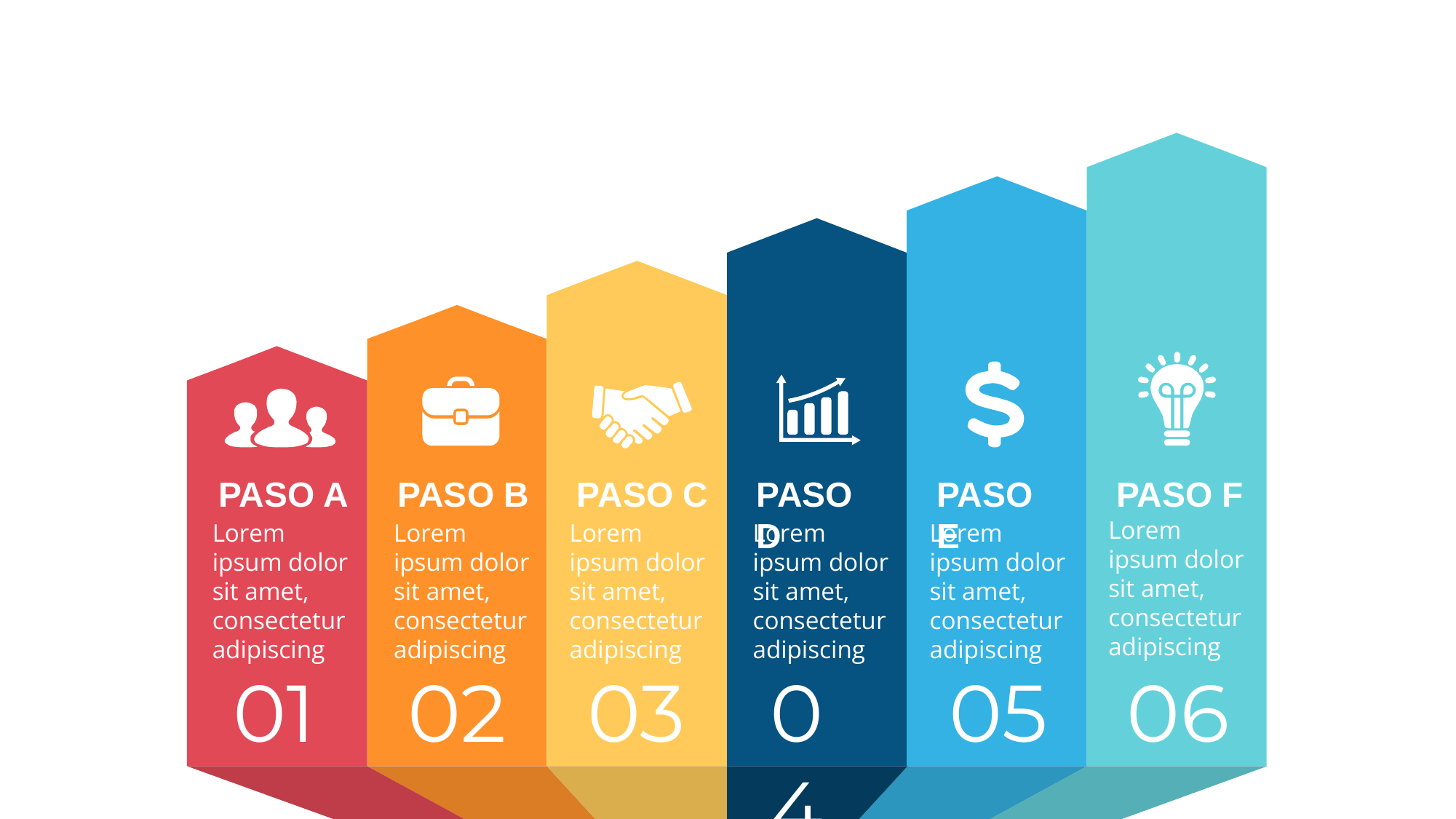

PASO A
PASO B
PASO C
PASO D
PASO E
PASO F
Lorem ipsum dolor sit amet, consectetur adipiscing
Lorem ipsum dolor sit amet, consectetur adipiscing
Lorem ipsum dolor sit amet, consectetur adipiscing
Lorem ipsum dolor sit amet, consectetur adipiscing
Lorem ipsum dolor sit amet, consectetur adipiscing
Lorem ipsum dolor sit amet, consectetur adipiscing
01
02
03
04
05
06